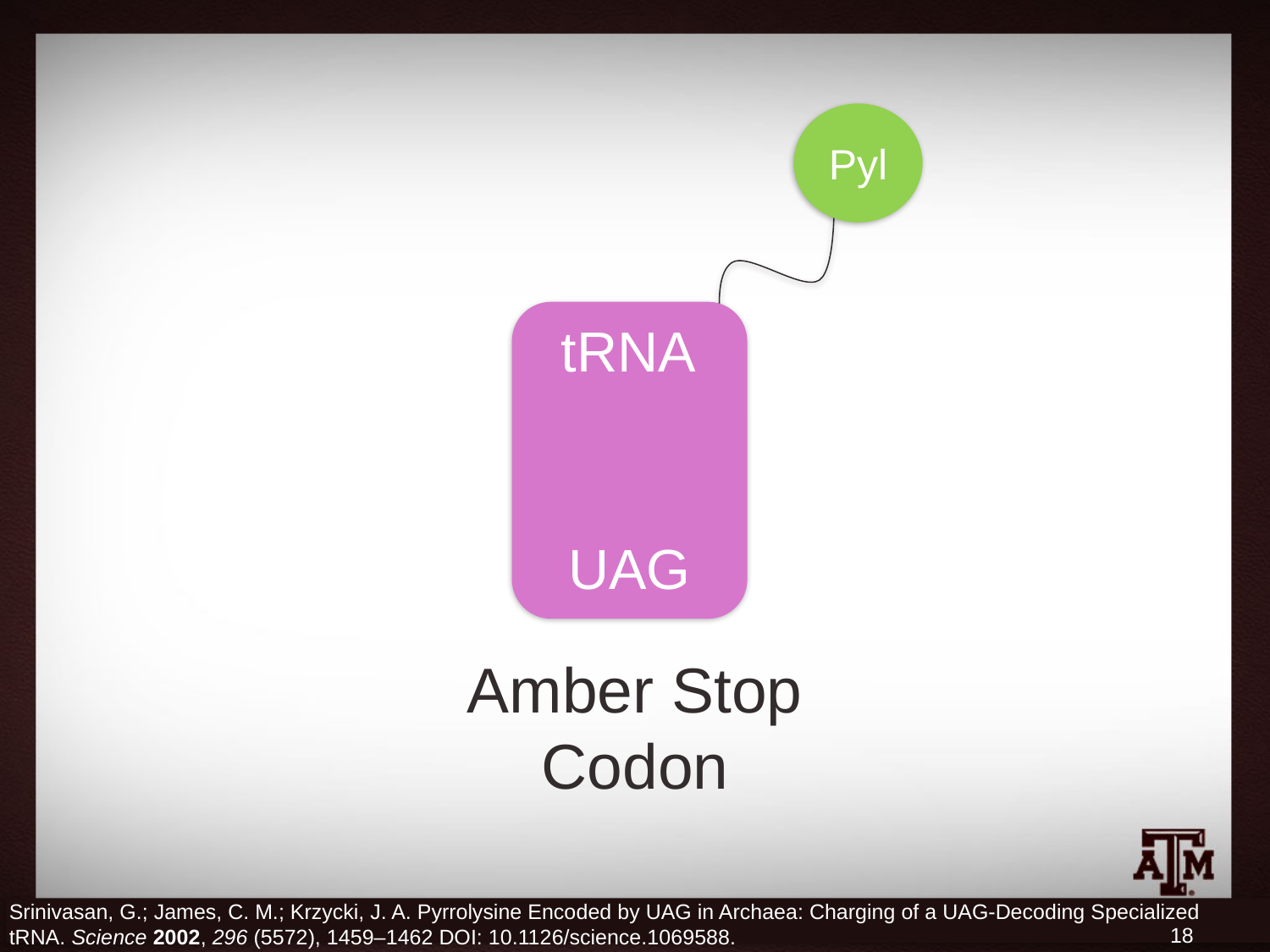

Pyl

UAG
tRNA
Amber Stop Codon
Srinivasan, G.; James, C. M.; Krzycki, J. A. Pyrrolysine Encoded by UAG in Archaea: Charging of a UAG-Decoding Specialized tRNA. Science 2002, 296 (5572), 1459–1462 DOI: 10.1126/science.1069588.

18